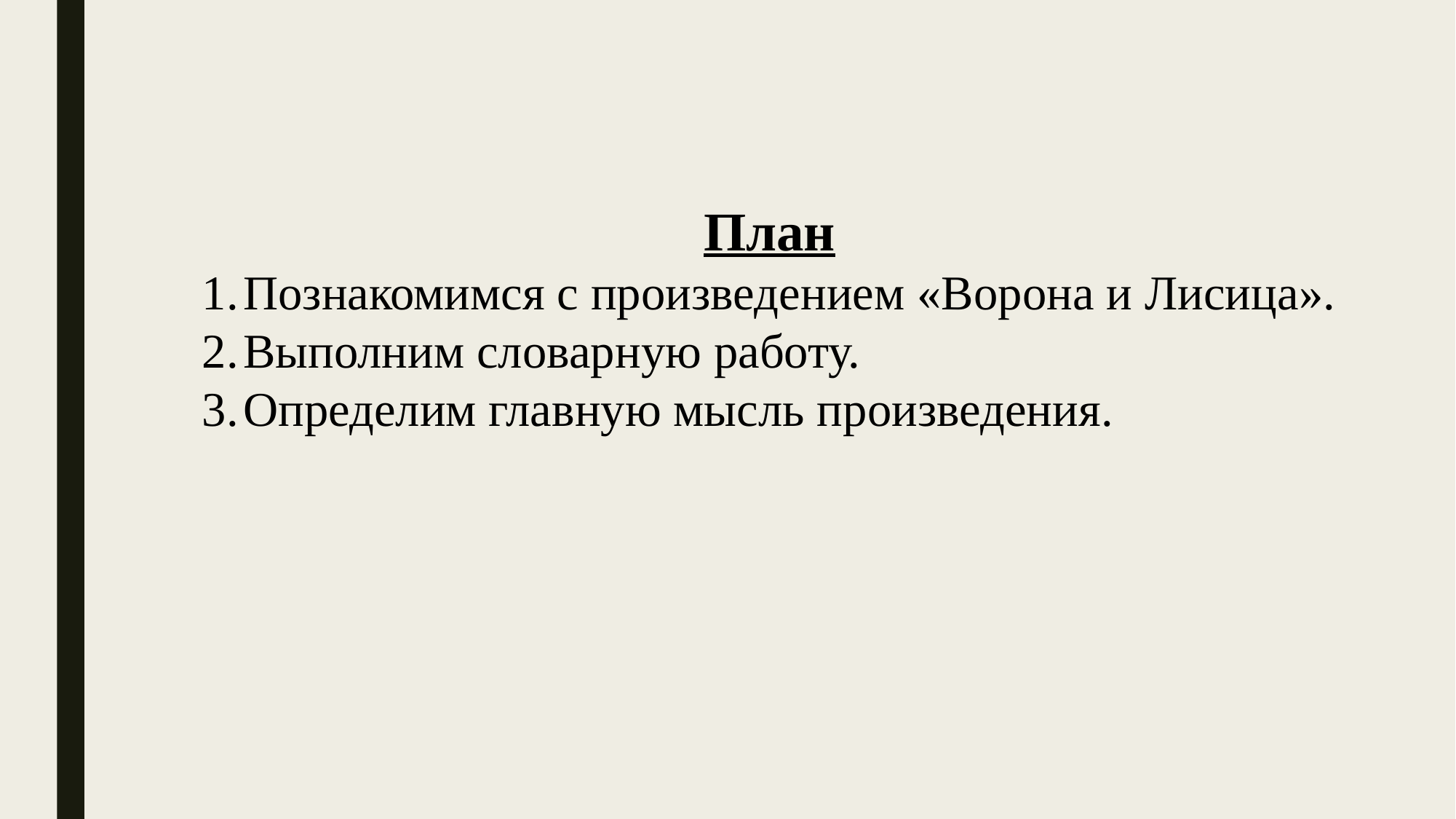

План
Познакомимся с произведением «Ворона и Лисица».
Выполним словарную работу.
Определим главную мысль произведения.